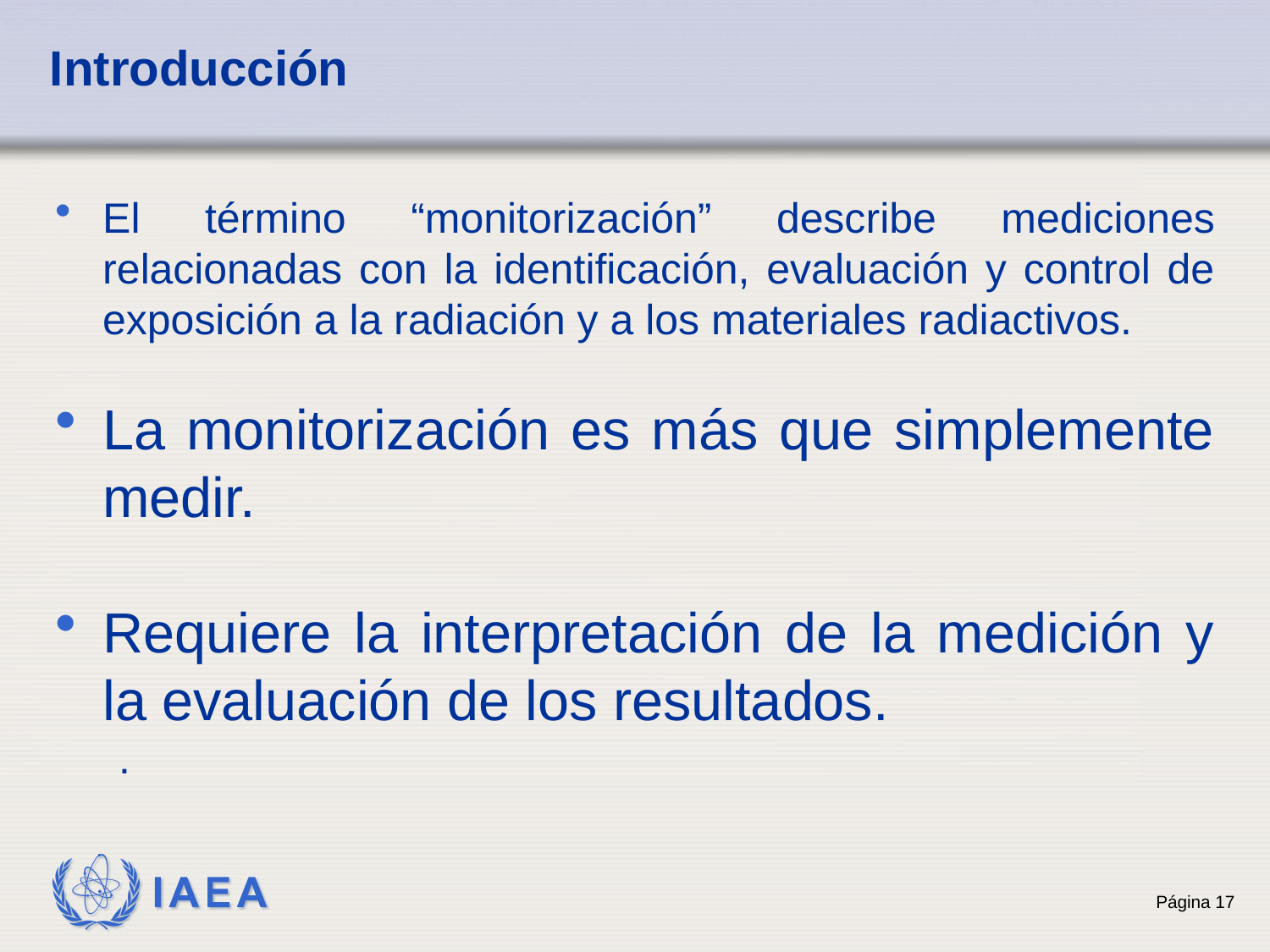

# Introducción
El término “monitorización” describe mediciones relacionadas con la identificación, evaluación y control de exposición a la radiación y a los materiales radiactivos.

La monitorización es más que simplemente medir.

Requiere la interpretación de la medición y la evaluación de los resultados.
.
17